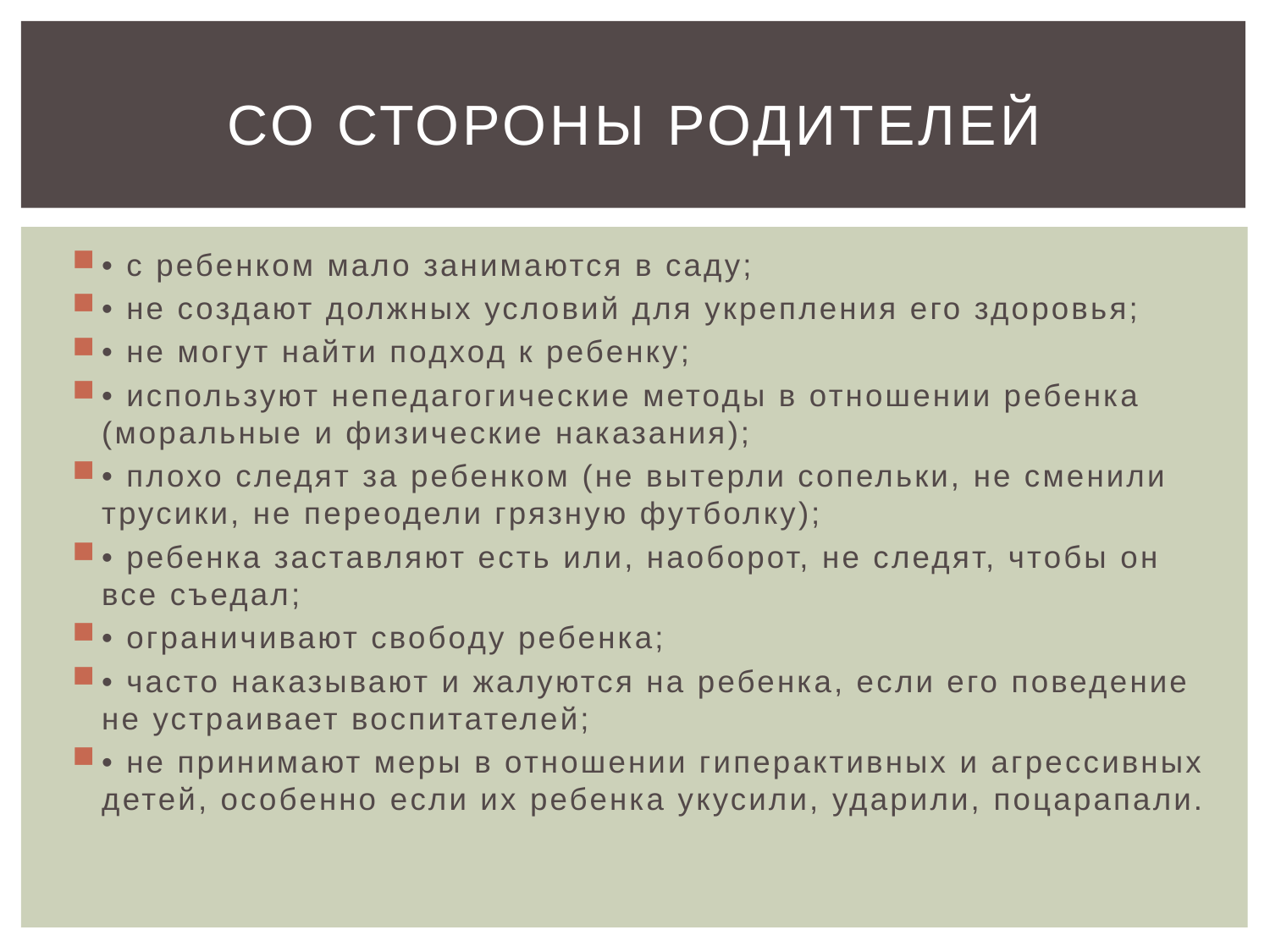

# Со стороны родителей
• с ребенком мало занимаются в саду;
• не создают должных условий для укрепления его здоровья;
• не могут найти подход к ребенку;
• используют непедагогические методы в отношении ребенка (моральные и физические наказания);
• плохо следят за ребенком (не вытерли сопельки, не сменили трусики, не переодели грязную футболку);
• ребенка заставляют есть или, наоборот, не следят, чтобы он все съедал;
• ограничивают свободу ребенка;
• часто наказывают и жалуются на ребенка, если его поведение не устраивает воспитателей;
• не принимают меры в отношении гиперактивных и агрессивных детей, особенно если их ребенка укусили, ударили, поцарапали.